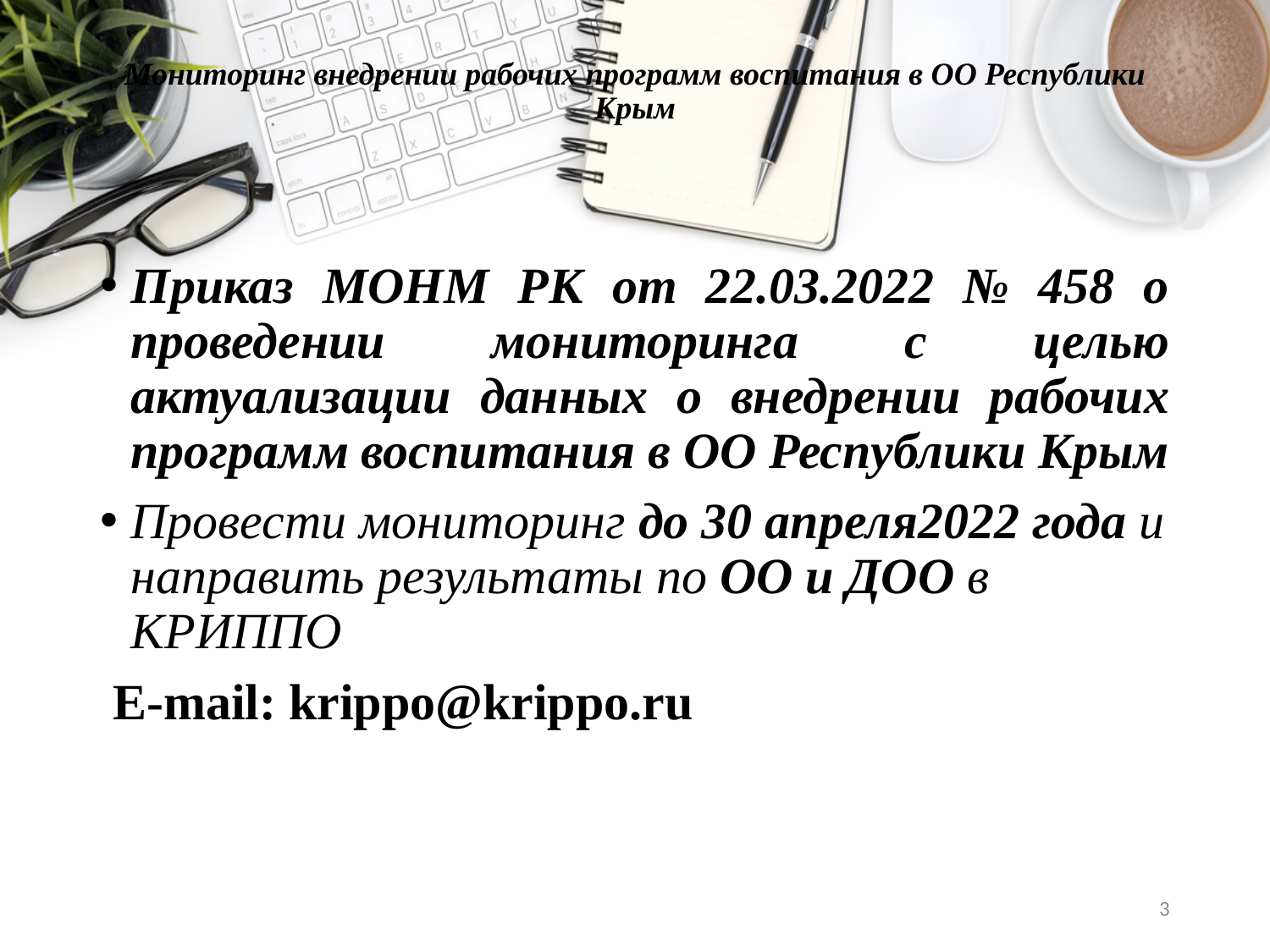

# Мониторинг внедрении рабочих программ воспитания в ОО Республики Крым
Приказ МОНМ РК от 22.03.2022 № 458 о проведении мониторинга с целью актуализации данных о внедрении рабочих программ воспитания в ОО Республики Крым
Провести мониторинг до 30 апреля2022 года и направить результаты по ОО и ДОО в КРИППО
 E-mail: krippo@krippo.ru

3